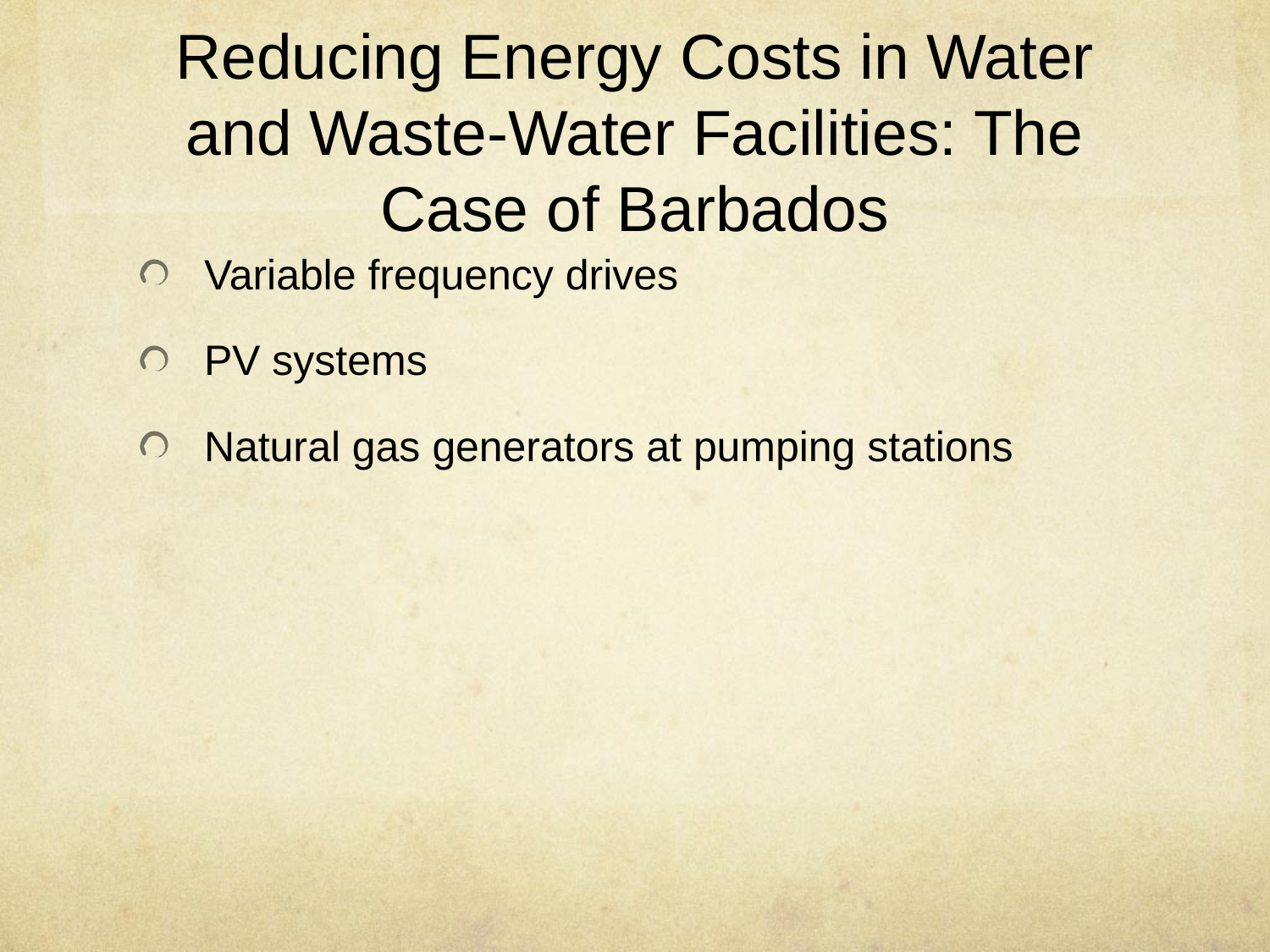

# Reducing Energy Costs in Water and Waste-Water Facilities: The Case of Barbados
Variable frequency drives
PV systems
Natural gas generators at pumping stations